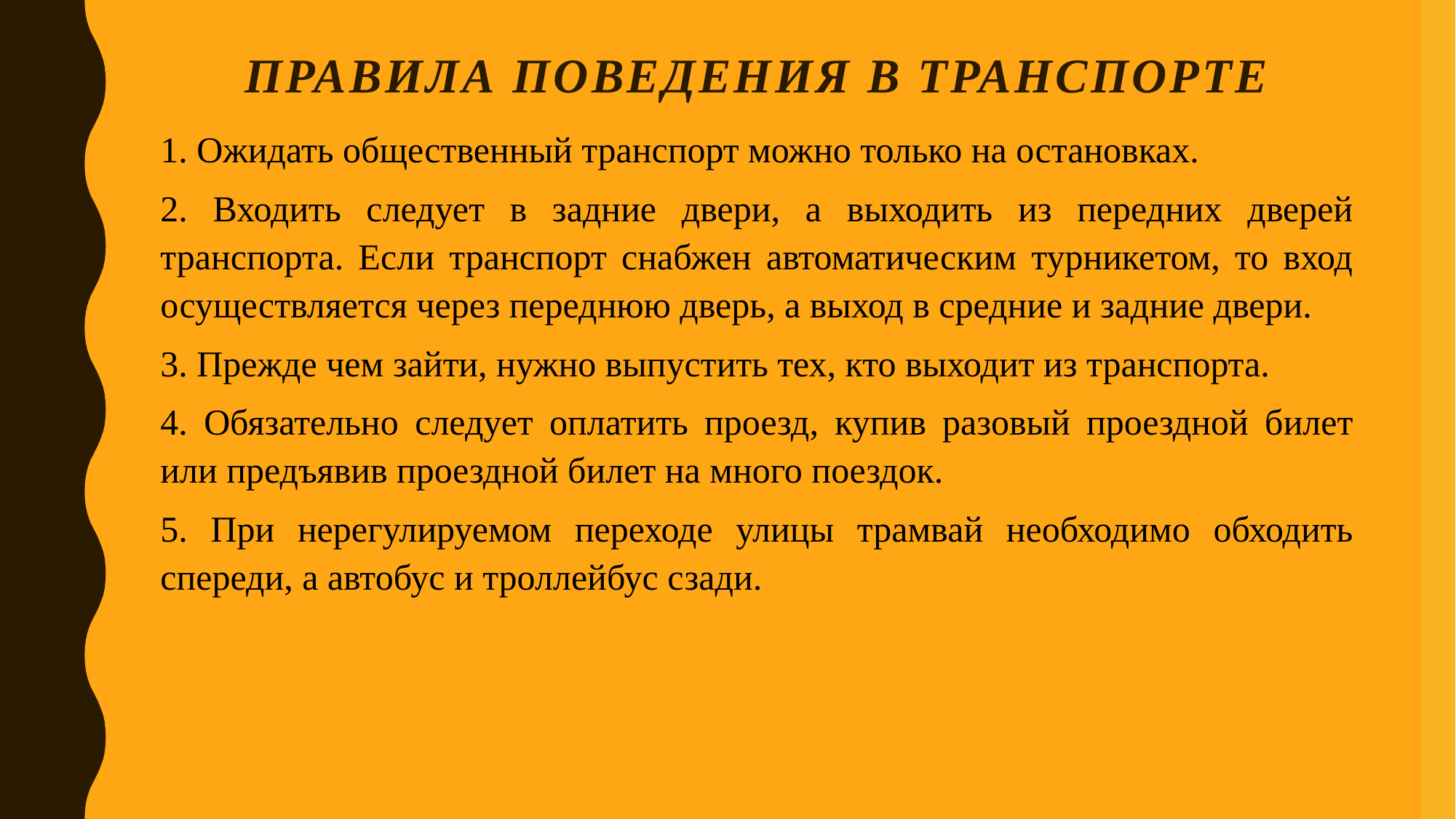

# Правила поведения в транспорте
1. Ожидать общественный транспорт можно только на остановках.
2. Входить следует в задние двери, а выходить из передних дверей транспорта. Если транспорт снабжен автоматическим турникетом, то вход осуществляется через переднюю дверь, а выход в средние и задние двери.
3. Прежде чем зайти, нужно выпустить тех, кто выходит из транспорта.
4. Обязательно следует оплатить проезд, купив разовый проездной билет или предъявив проездной билет на много поездок.
5. При нерегулируемом переходе улицы трамвай необходимо обходить спереди, а автобус и троллейбус сзади.